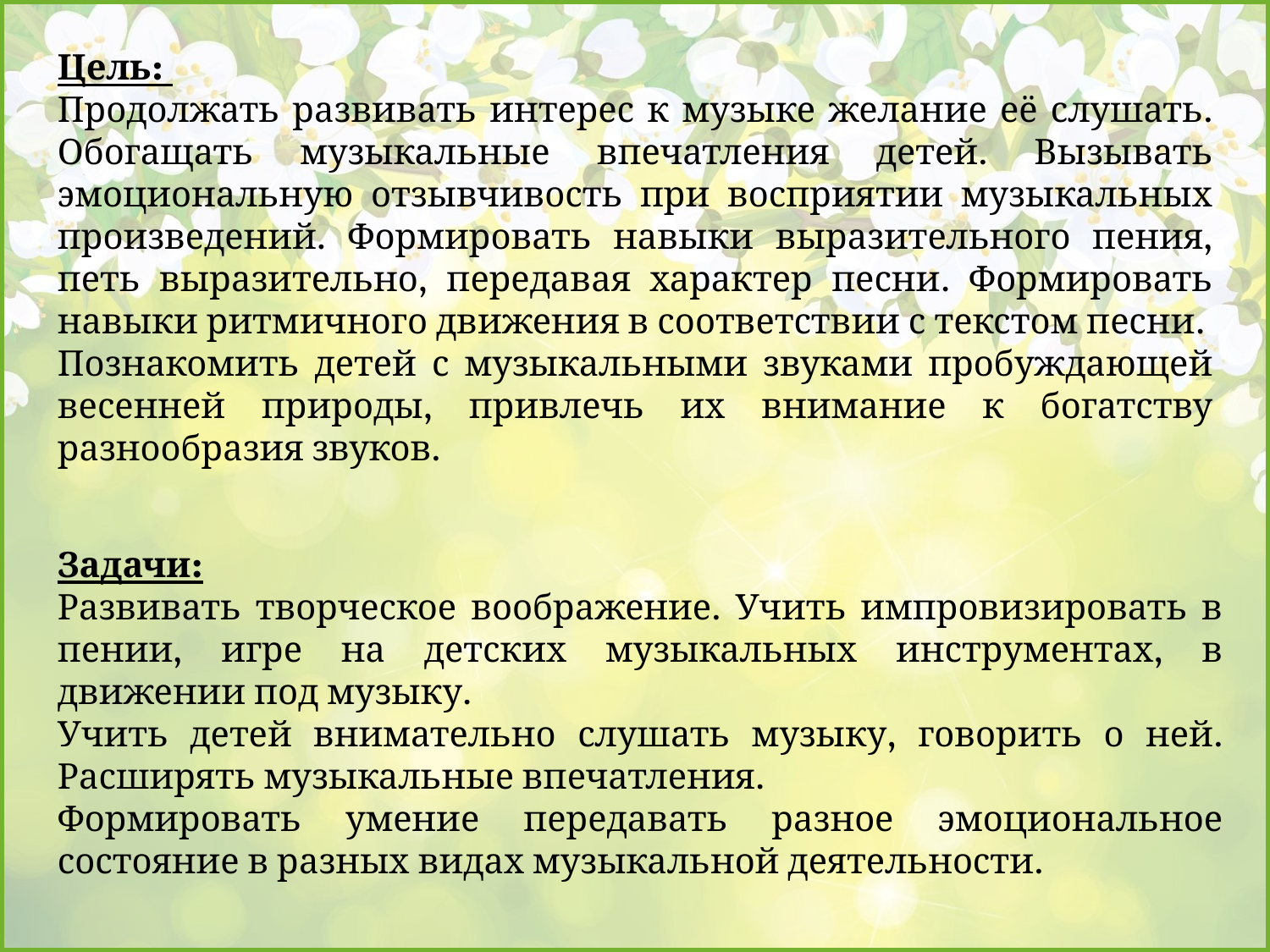

Цель:
Продолжать развивать интерес к музыке желание её слушать.
Обогащать музыкальные впечатления детей. Вызывать эмоциональную отзывчивость при восприятии музыкальных произведений. Формировать навыки выразительного пения, петь выразительно, передавая характер песни. Формировать навыки ритмичного движения в соответствии с текстом песни.
Познакомить детей с музыкальными звуками пробуждающей весенней природы, привлечь их внимание к богатству разнообразия звуков.
Задачи:
Развивать творческое воображение. Учить импровизировать в пении, игре на детских музыкальных инструментах, в движении под музыку.
Учить детей внимательно слушать музыку, говорить о ней. Расширять музыкальные впечатления.
Формировать умение передавать разное эмоциональное состояние в разных видах музыкальной деятельности.